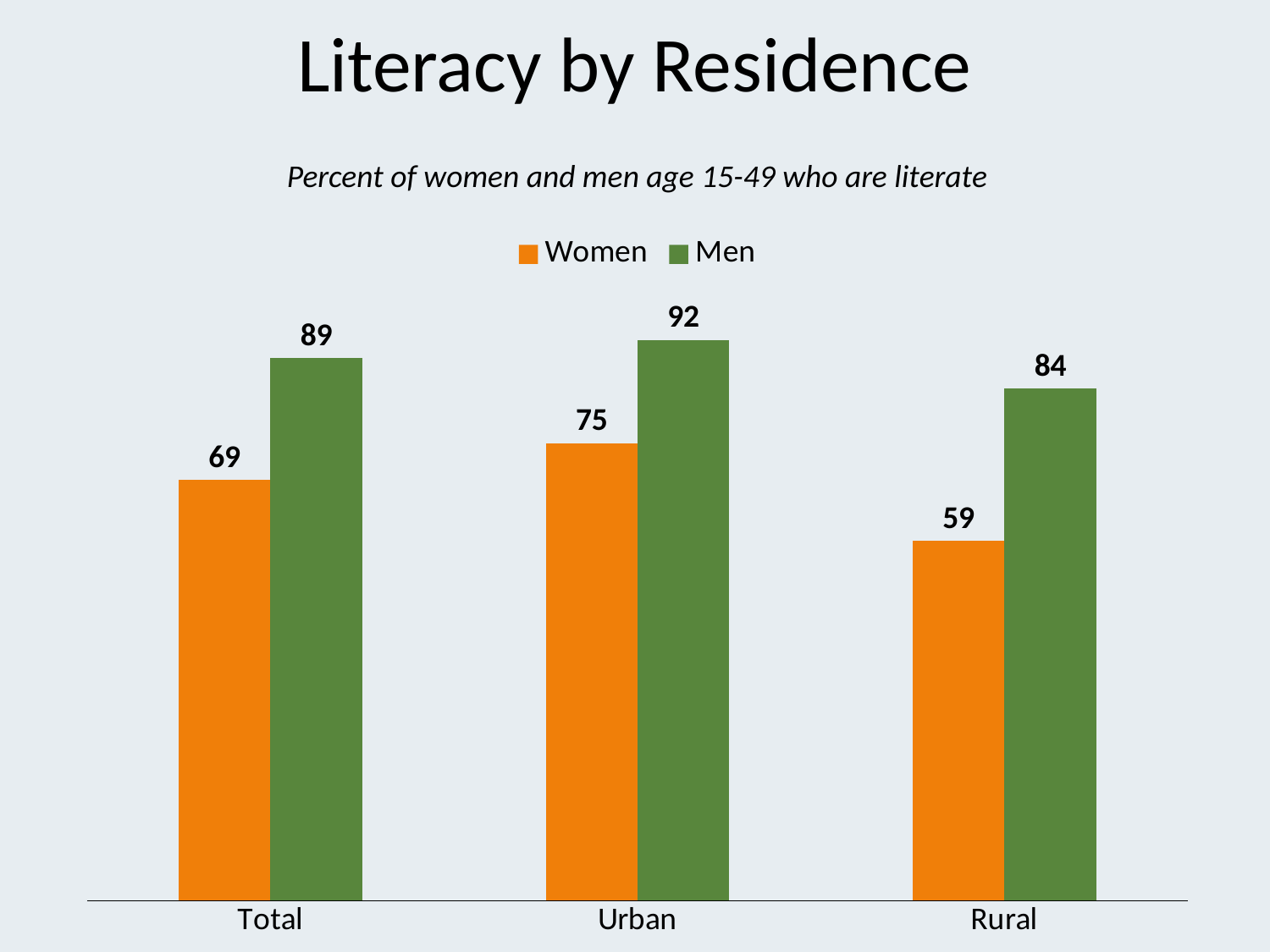

# Literacy by Residence
Percent of women and men age 15-49 who are literate

### Chart

| Category | Women | Men |
|---|---|---|
| Total | 69.0 | 89.0 |
| Urban | 75.0 | 92.0 |
| Rural | 59.0 | 84.0 |